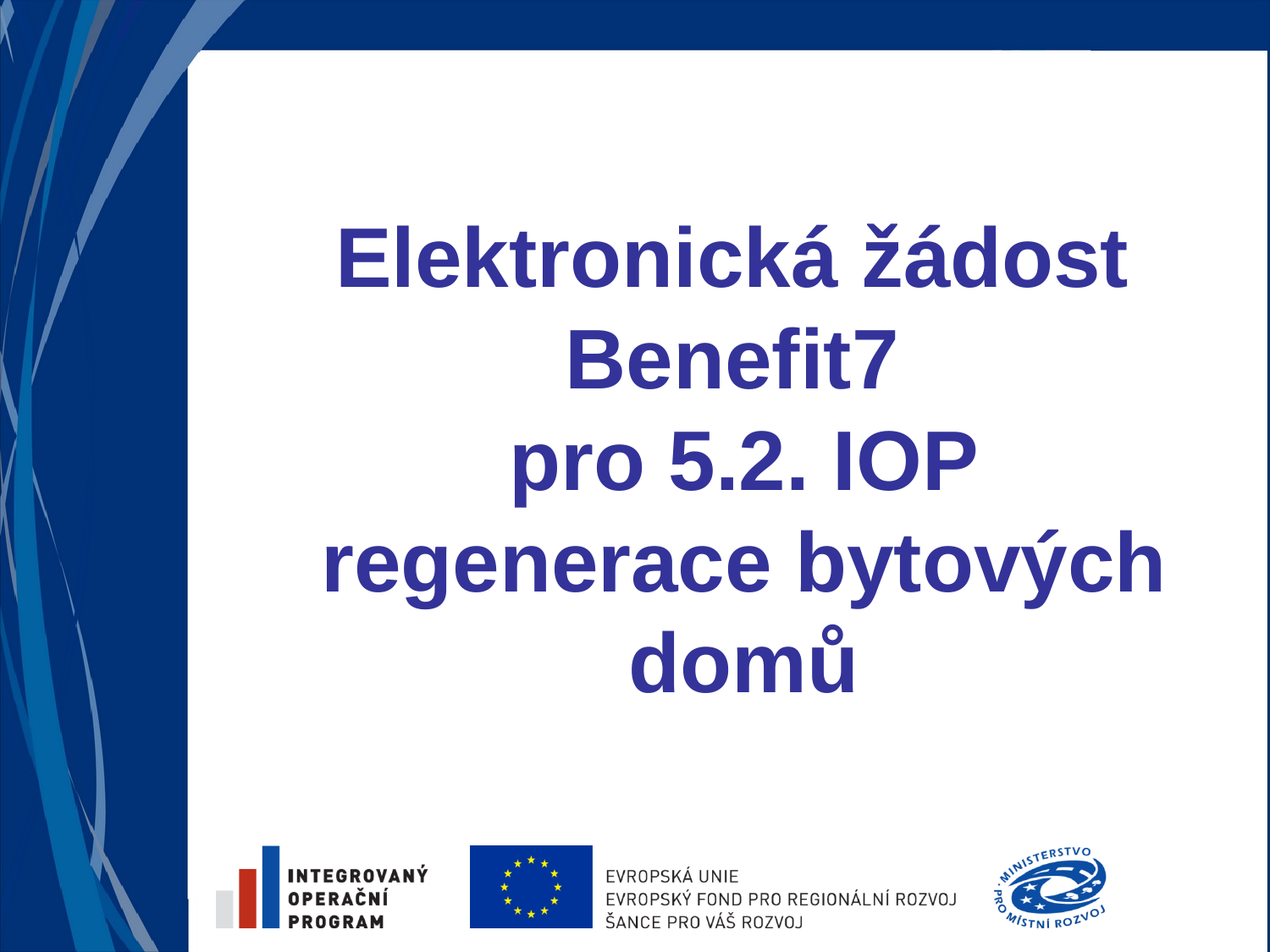

# Elektronická žádost Benefit7 pro 5.2. IOP regenerace bytových domů